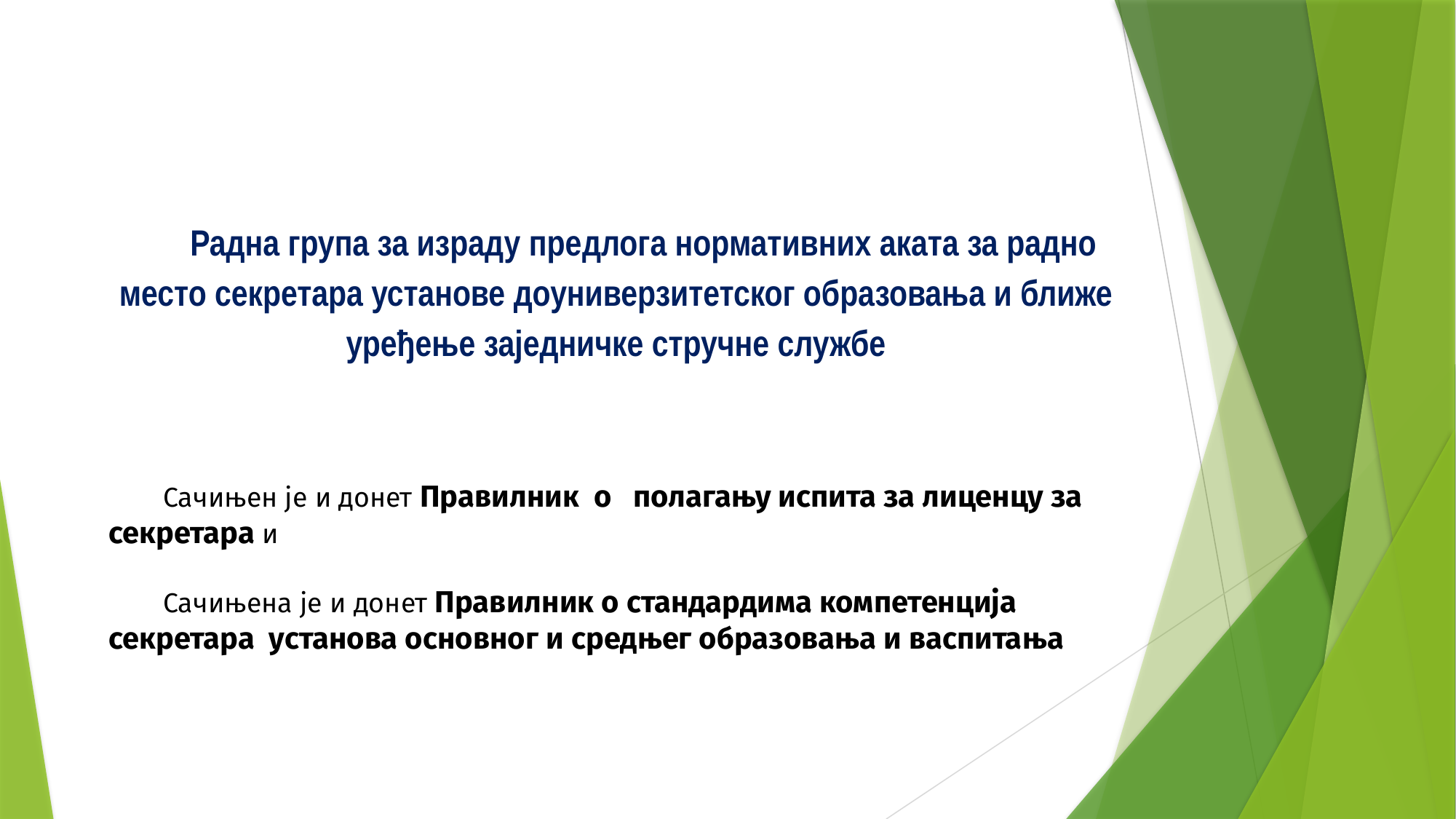

Радна група за израду предлога нормативних аката за радно место секретара установе доуниверзитетског образовања и ближе уређење заједничке стручне службе

Сачињен је и донет Правилник  о   полагању испита за лиценцу за секретара и

Сачињена је и донет Правилник о стандардима компетенција секретара  установа основног и средњег образовања и васпитања